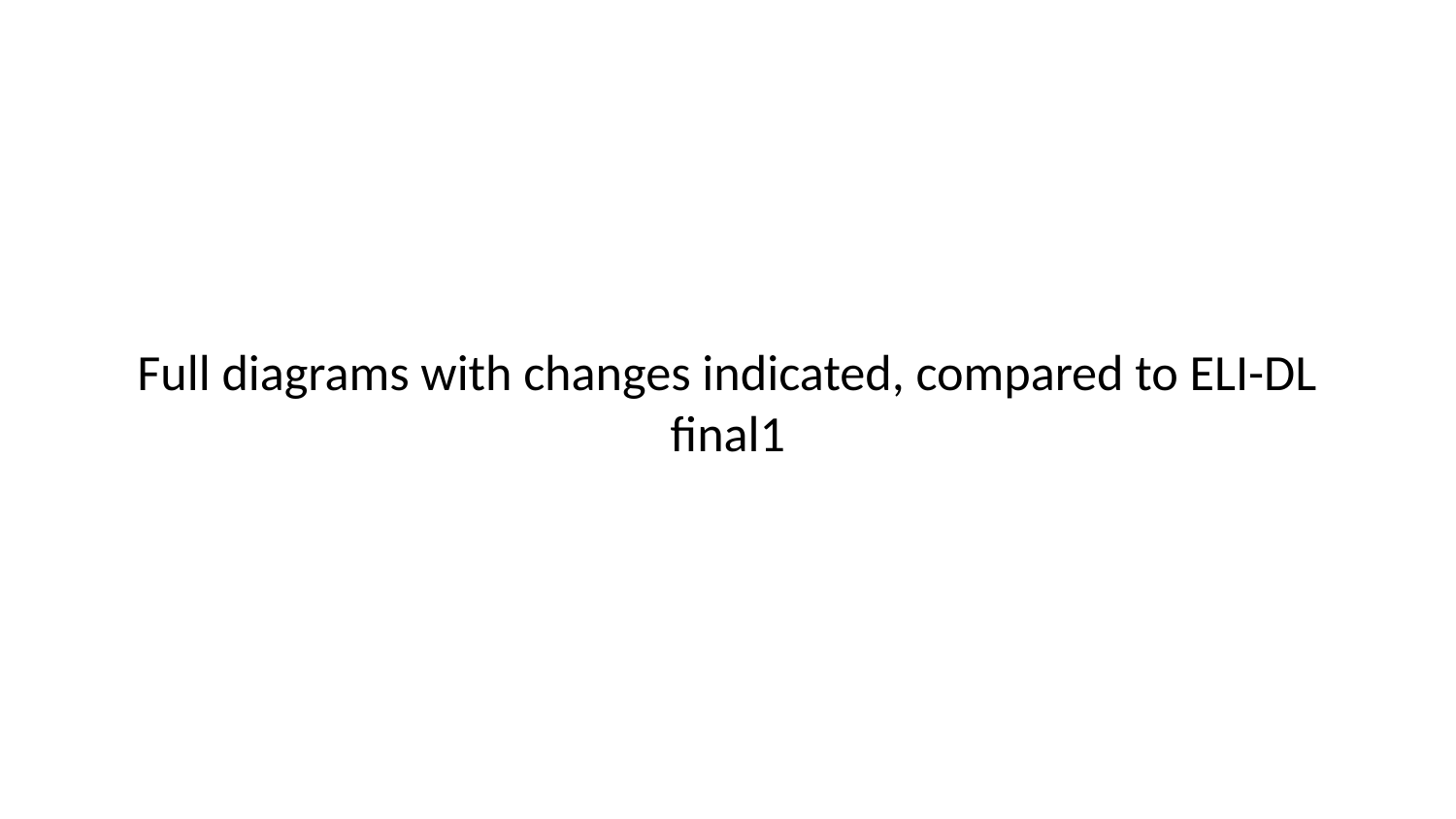

# Full diagrams with changes indicated, compared to ELI-DL final1